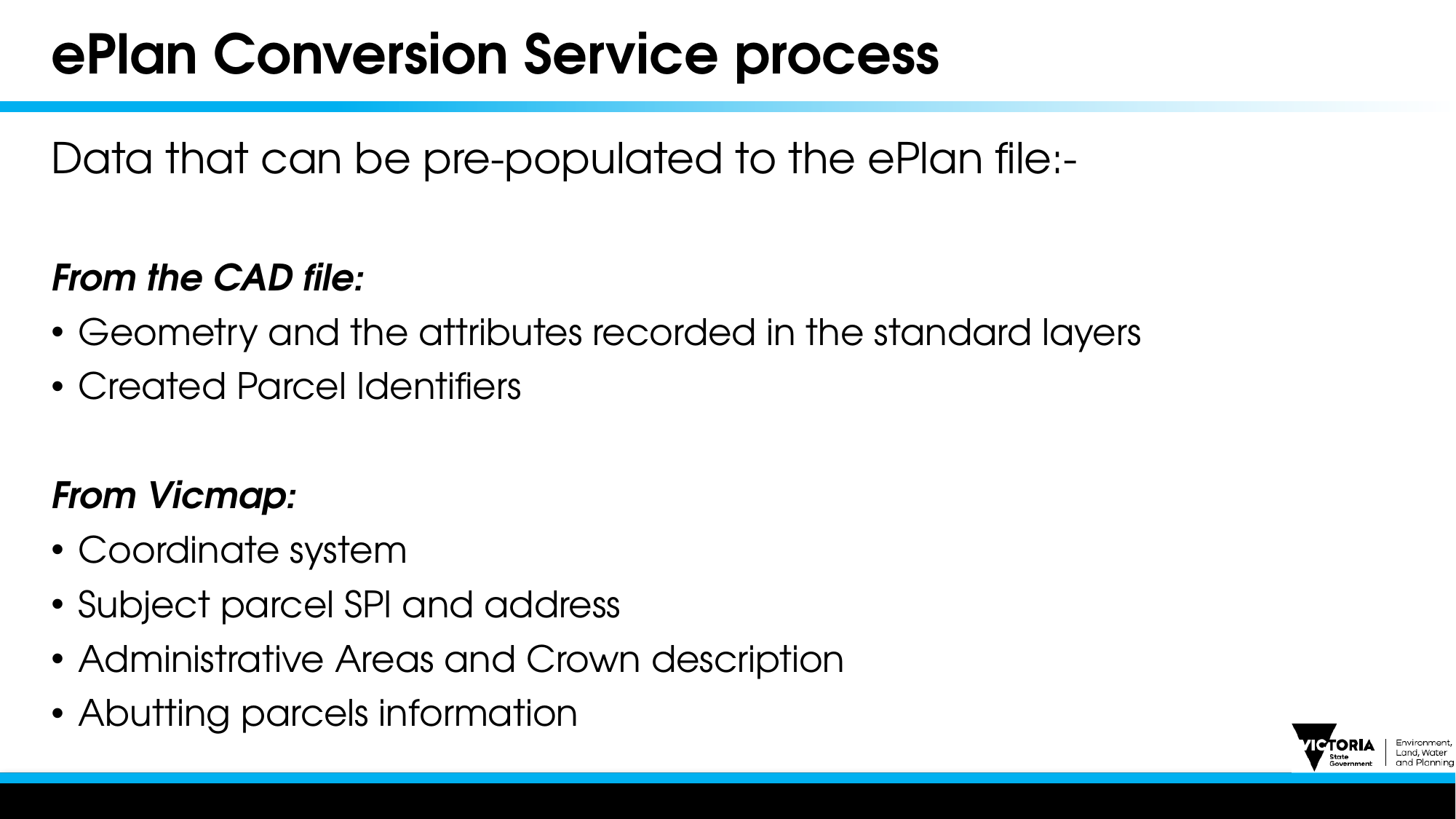

# ePlan Conversion Service process
Data that can be pre-populated to the ePlan file:-

From the CAD file:
Geometry and the attributes recorded in the standard layers
Created Parcel Identifiers

From Vicmap:
Coordinate system
Subject parcel SPI and address
Administrative Areas and Crown description
Abutting parcels information